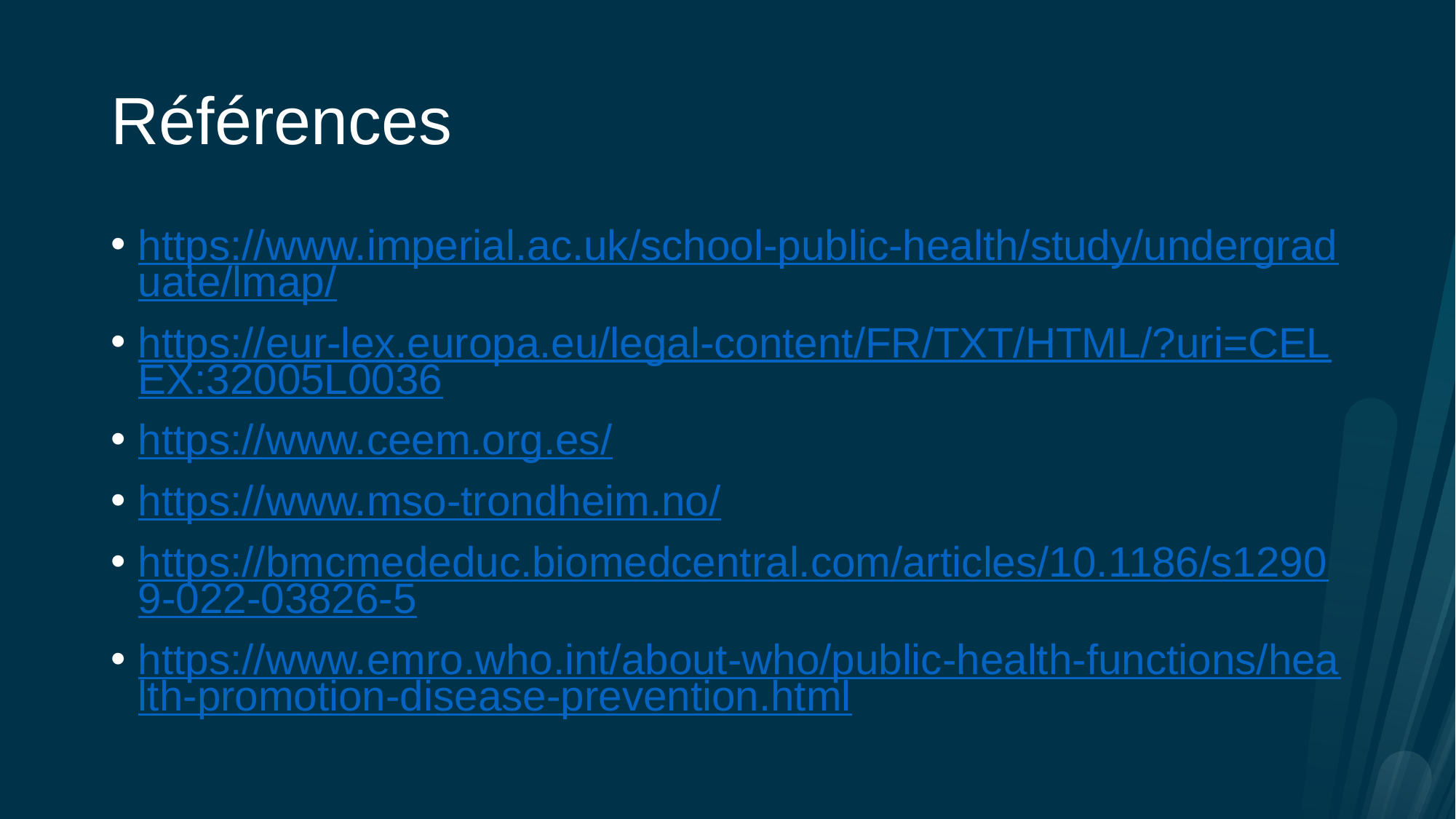

# Références
https://www.imperial.ac.uk/school-public-health/study/undergraduate/lmap/
https://eur-lex.europa.eu/legal-content/FR/TXT/HTML/?uri=CELEX:32005L0036
https://www.ceem.org.es/
https://www.mso-trondheim.no/
https://bmcmededuc.biomedcentral.com/articles/10.1186/s12909-022-03826-5
https://www.emro.who.int/about-who/public-health-functions/health-promotion-disease-prevention.html